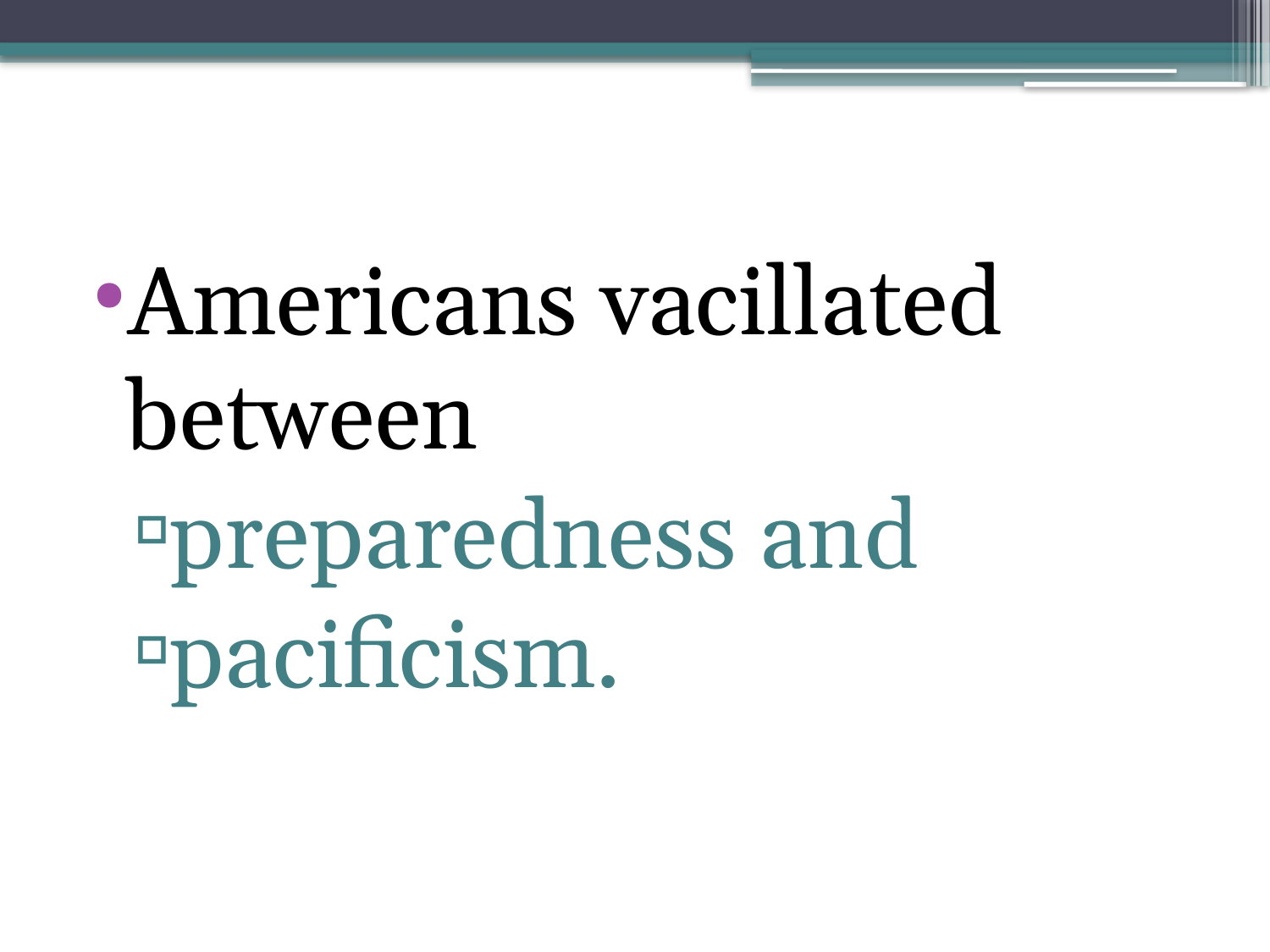

#
Americans vacillated between
preparedness and
pacificism.